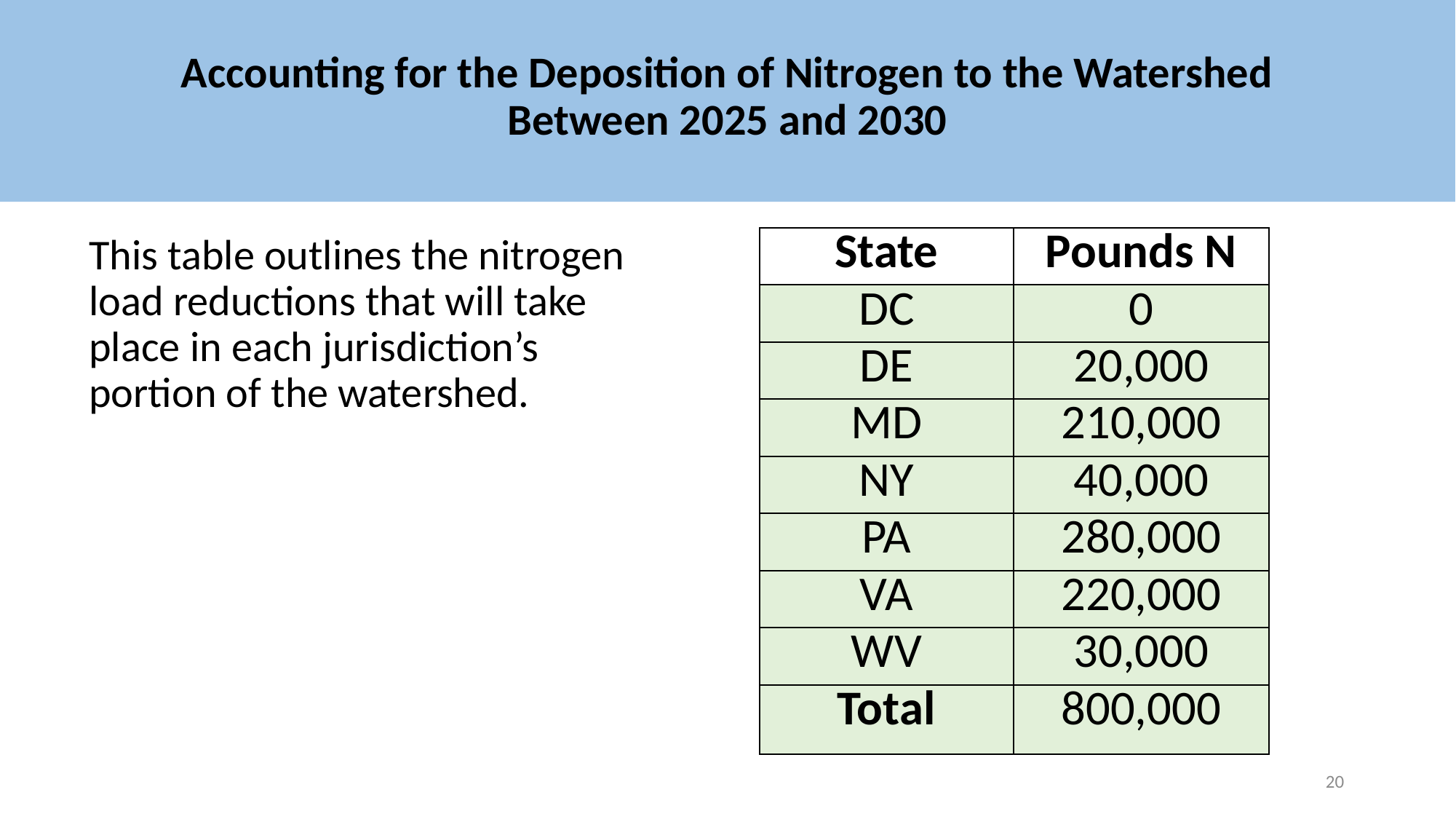

# Accounting for the Deposition of Nitrogen to the Watershed Between 2025 and 2030
This table outlines the nitrogen load reductions that will take place in each jurisdiction’s portion of the watershed.
| State | Pounds N |
| --- | --- |
| DC | 0 |
| DE | 20,000 |
| MD | 210,000 |
| NY | 40,000 |
| PA | 280,000 |
| VA | 220,000 |
| WV | 30,000 |
| Total | 800,000 |
20